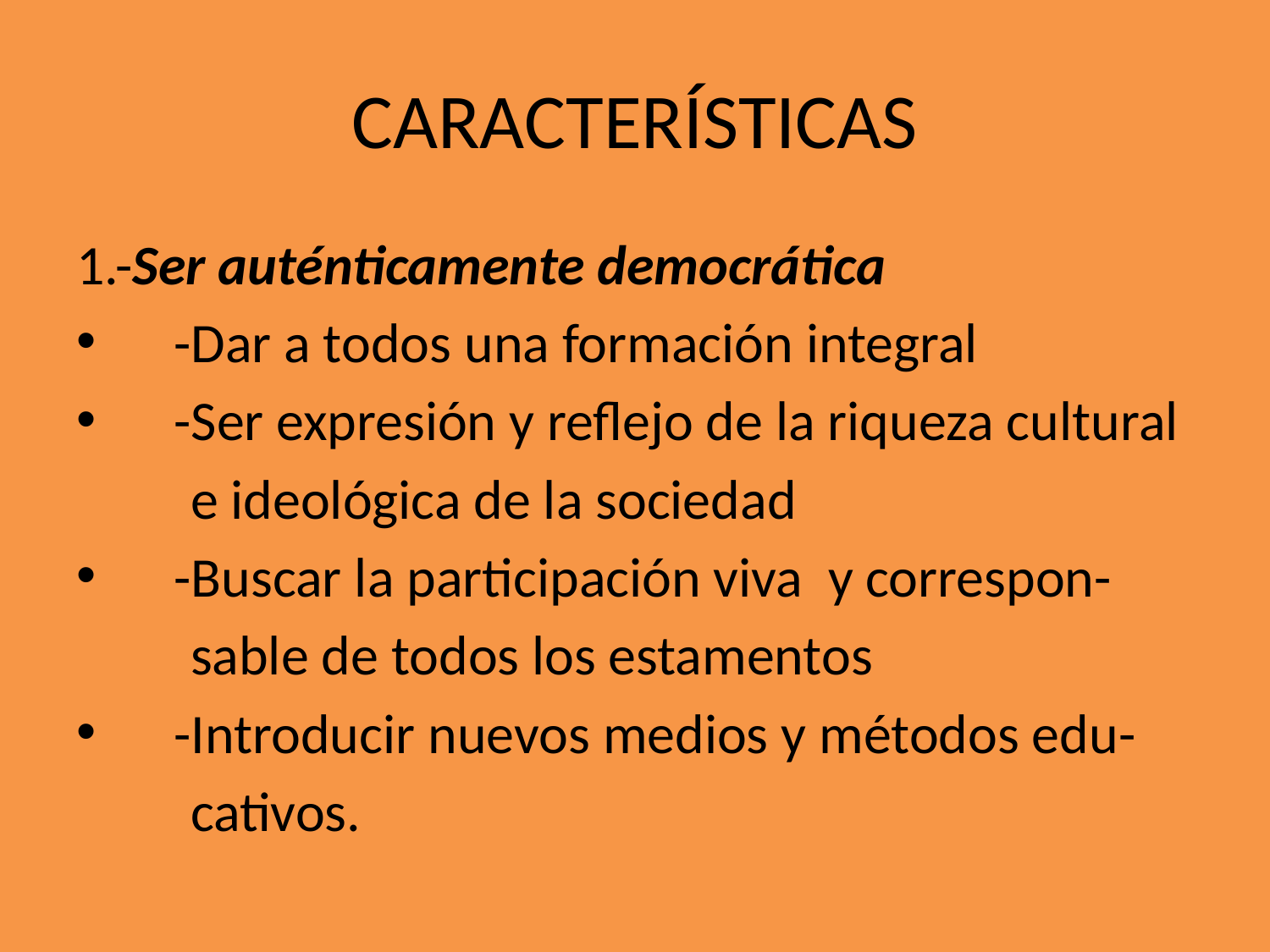

# CARACTERÍSTICAS
1.-Ser auténticamente democrática
    -Dar a todos una formación integral
    -Ser expresión y reflejo de la riqueza cultural
         e ideológica de la sociedad
    -Buscar la participación viva  y correspon-
         sable de todos los estamentos
    -Introducir nuevos medios y métodos edu-
         cativos.